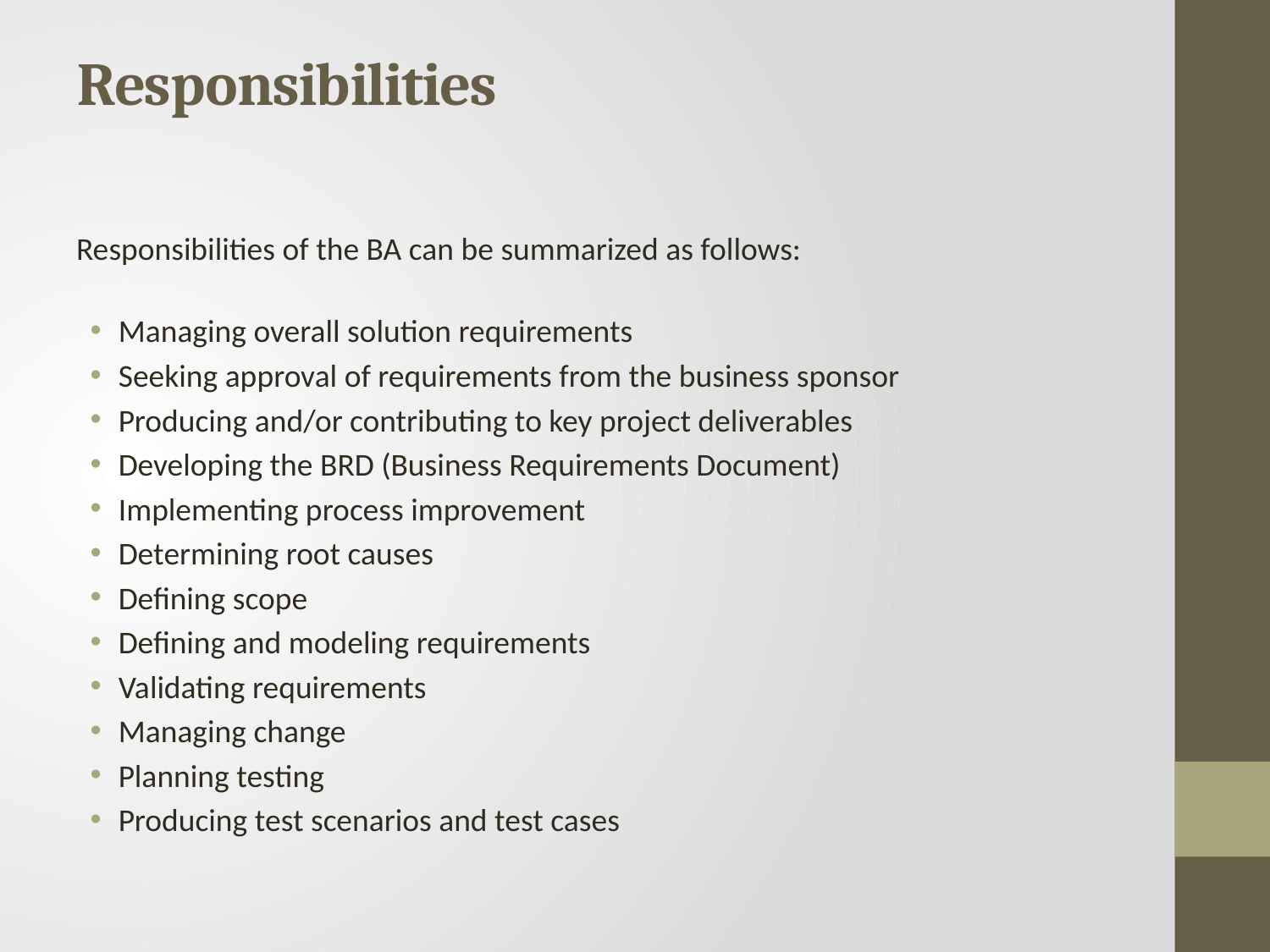

# Responsibilities
Responsibilities of the BA can be summarized as follows:
Managing overall solution requirements
Seeking approval of requirements from the business sponsor
Producing and/or contributing to key project deliverables
Developing the BRD (Business Requirements Document)
Implementing process improvement
Determining root causes
Defining scope
Defining and modeling requirements
Validating requirements
Managing change
Planning testing
Producing test scenarios and test cases